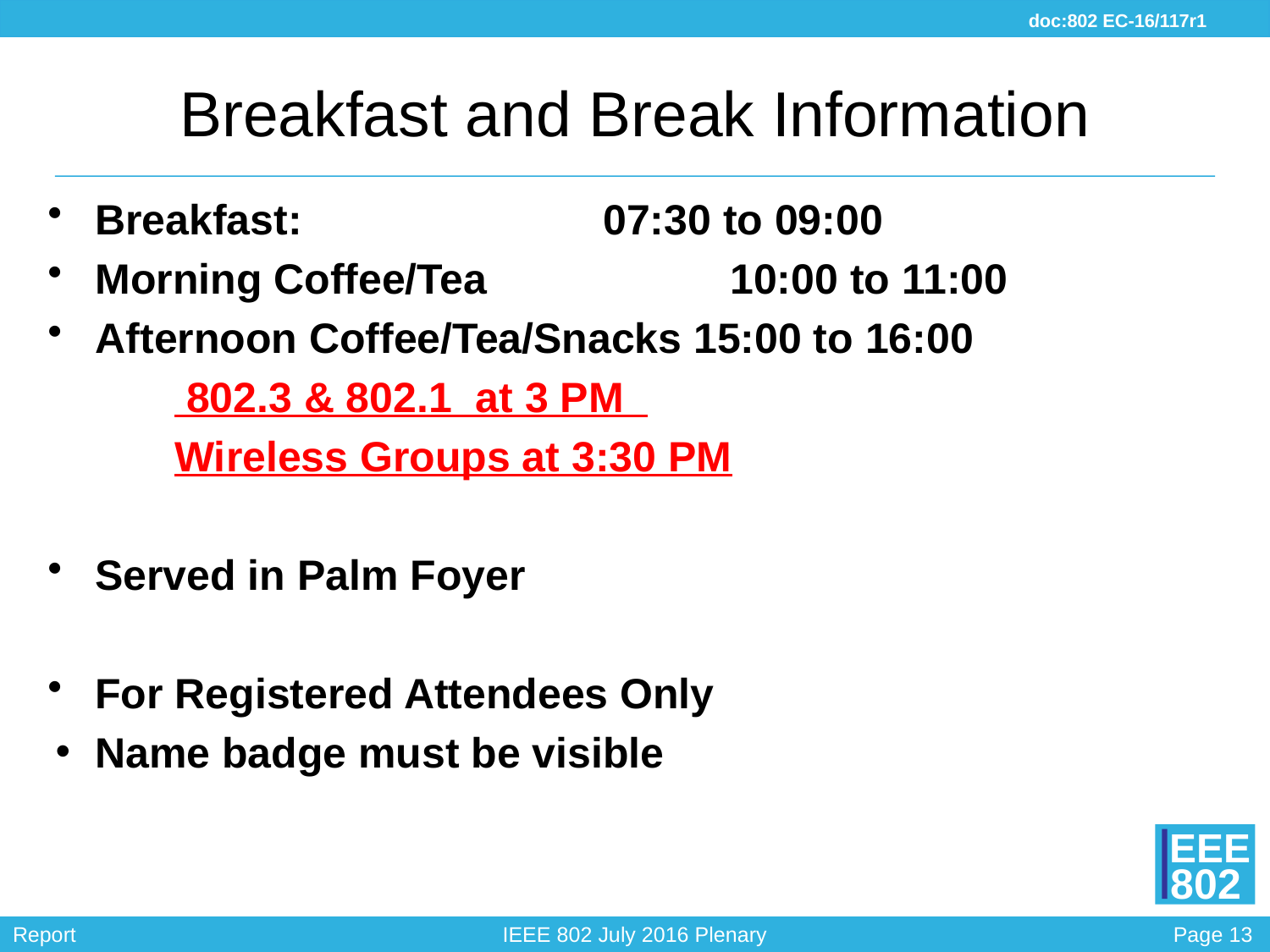

# Breakfast and Break Information
Breakfast:			07:30 to 09:00
Morning Coffee/Tea		10:00 to 11:00
Afternoon Coffee/Tea/Snacks 15:00 to 16:00
	 802.3 & 802.1  at 3 PM
	Wireless Groups at 3:30 PM

Served in Palm Foyer

For Registered Attendees Only
Name badge must be visible